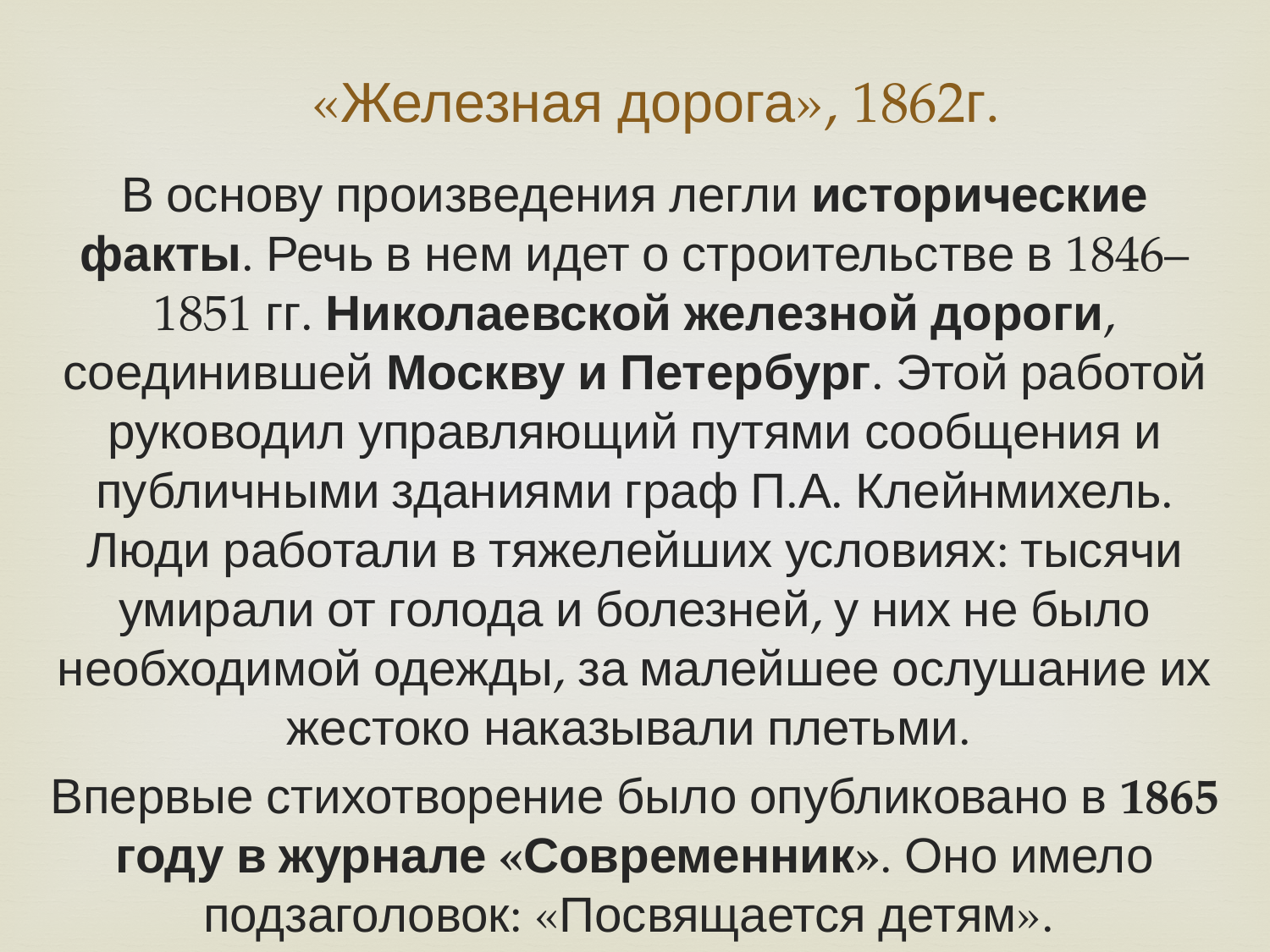

«Железная дорога», 1862г.
В основу произведения легли исторические факты. Речь в нем идет о строительстве в 1846–1851 гг. Николаевской железной дороги, соединившей Москву и Петербург. Этой работой руководил управляющий путями сообщения и публичными зданиями граф П.А. Клейнмихель. Люди работали в тяжелейших условиях: тысячи умирали от голода и болезней, у них не было необходимой одежды, за малейшее ослушание их жестоко наказывали плетьми.
Впервые стихотворение было опубликовано в 1865 году в журнале «Современник». Оно имело подзаголовок: «Посвящается детям».